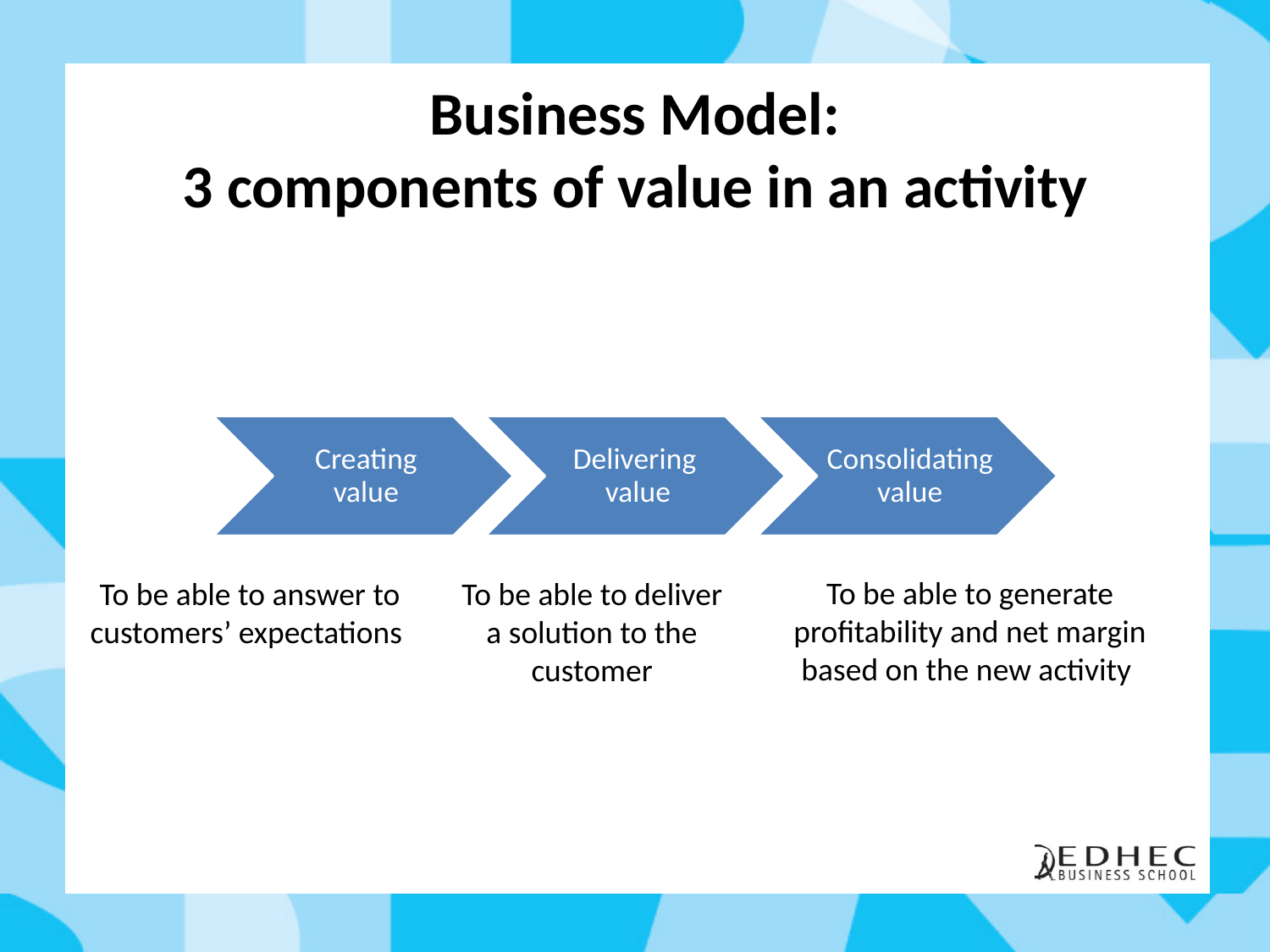

# Business Model: 3 components of value in an activity
Creating value
Delivering  value
Consolidating value
To be able to generate profitability and net margin based on the new activity

To be able to answer to customers’ expectations

To be able to deliver a solution to the customer